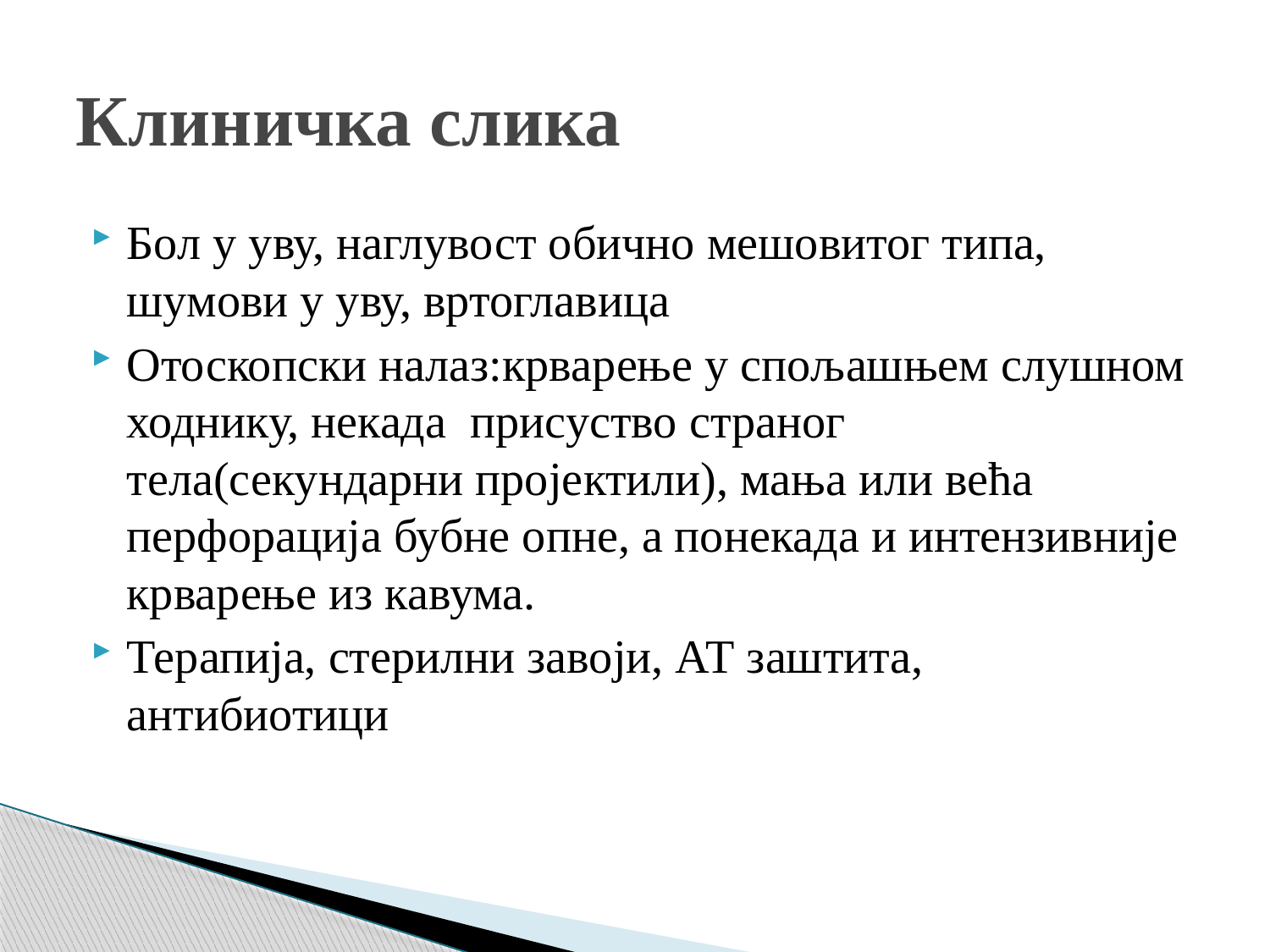

# Клиничка слика
Бол у уву, наглувост обично мешовитог типа, шумови у уву, вртоглавица
Отоскопски налаз:крварење у спољашњем слушном ходнику, некада  присуство страног тела(секундарни пројектили), мања или већа перфорација бубне опне, а понекада и интензивније крварење из кавума.
Терапија, стерилни завоји, АТ заштита, антибиотици